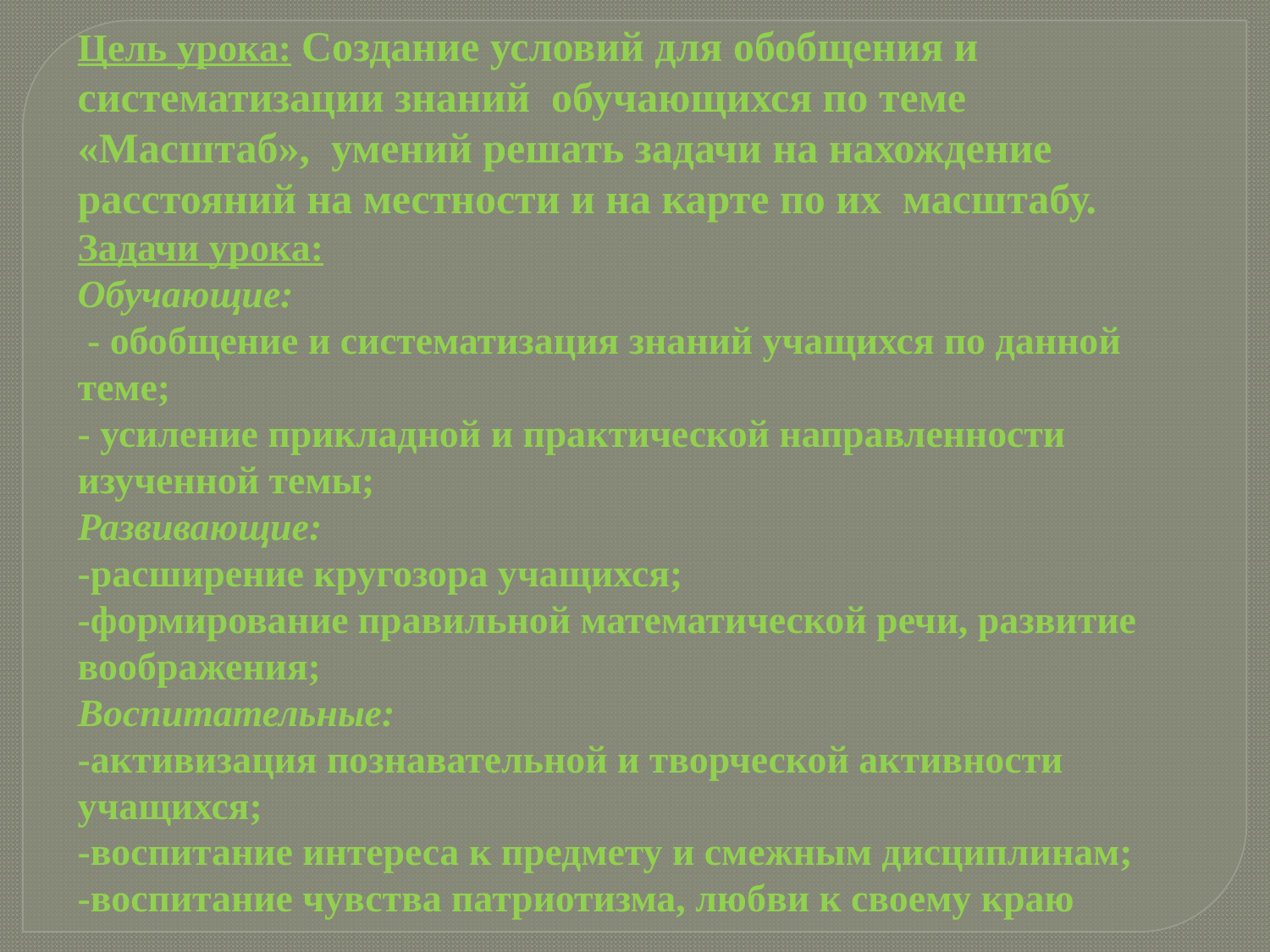

Цель урока: Создание условий для обобщения и систематизации знаний  обучающихся по теме  «Масштаб»,  умений решать задачи на нахождение расстояний на местности и на карте по их  масштабу.
Задачи урока:
Обучающие:
 - обобщение и систематизация знаний учащихся по данной теме;
- усиление прикладной и практической направленности изученной темы;
Развивающие: 
-расширение кругозора учащихся;
-формирование правильной математической речи, развитие воображения;
Воспитательные: 
-активизация познавательной и творческой активности учащихся;
-воспитание интереса к предмету и смежным дисциплинам;
-воспитание чувства патриотизма, любви к своему краю